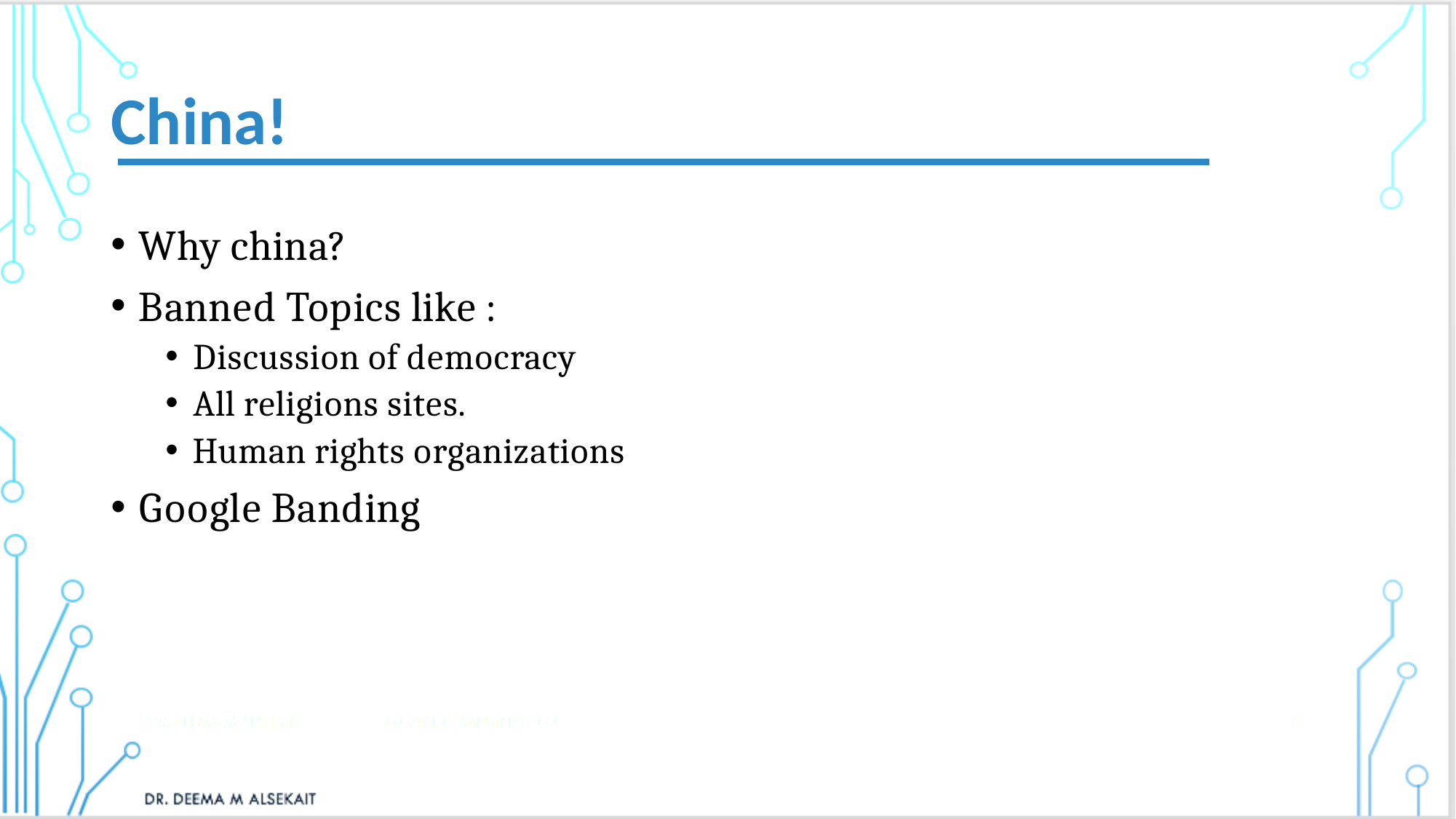

# China!
Why china?
Banned Topics like :
Discussion of democracy
All religions sites.
Human rights organizations
Google Banding